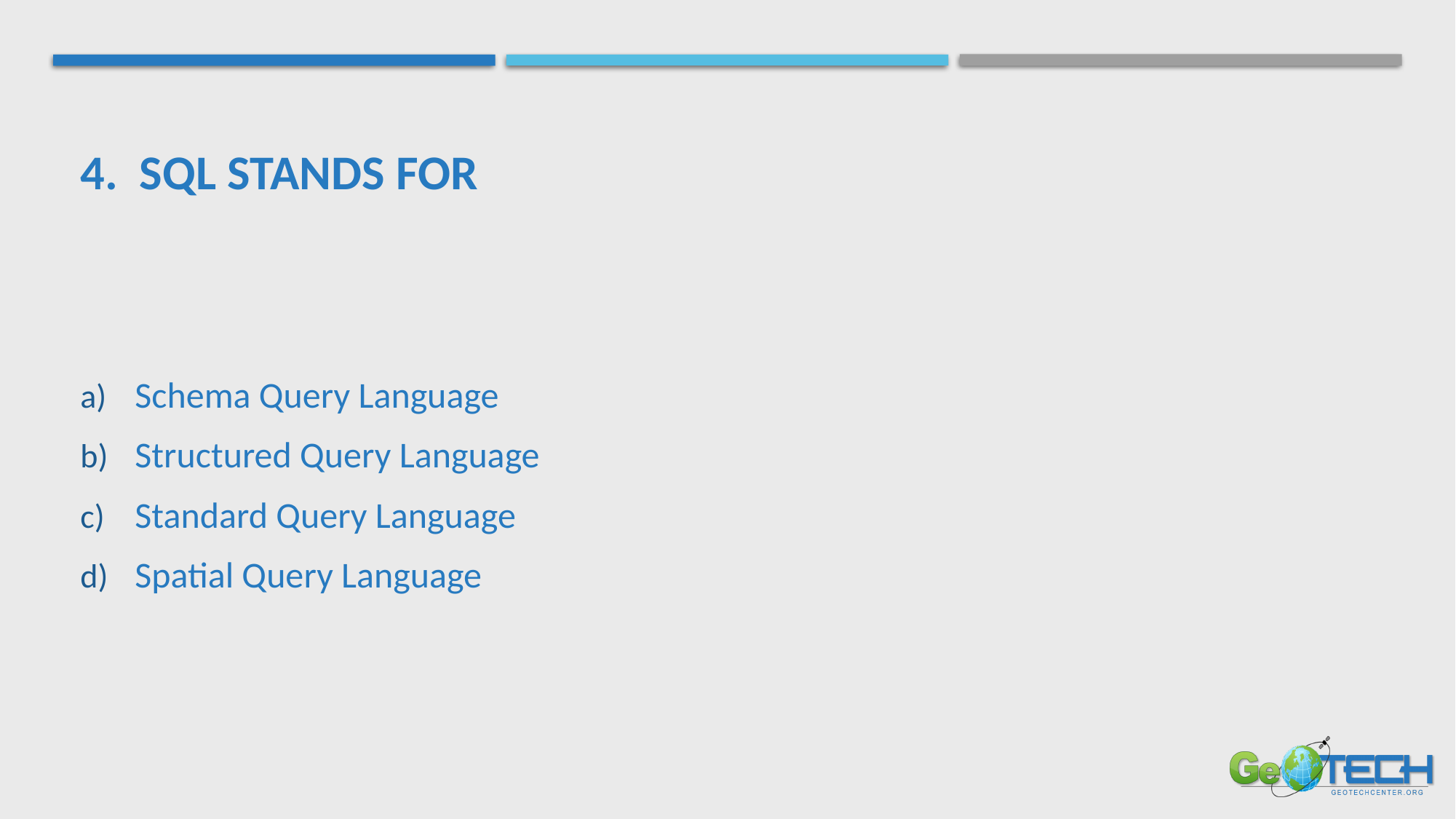

# 4.  SQL stands for
Schema Query Language
Structured Query Language
Standard Query Language
Spatial Query Language